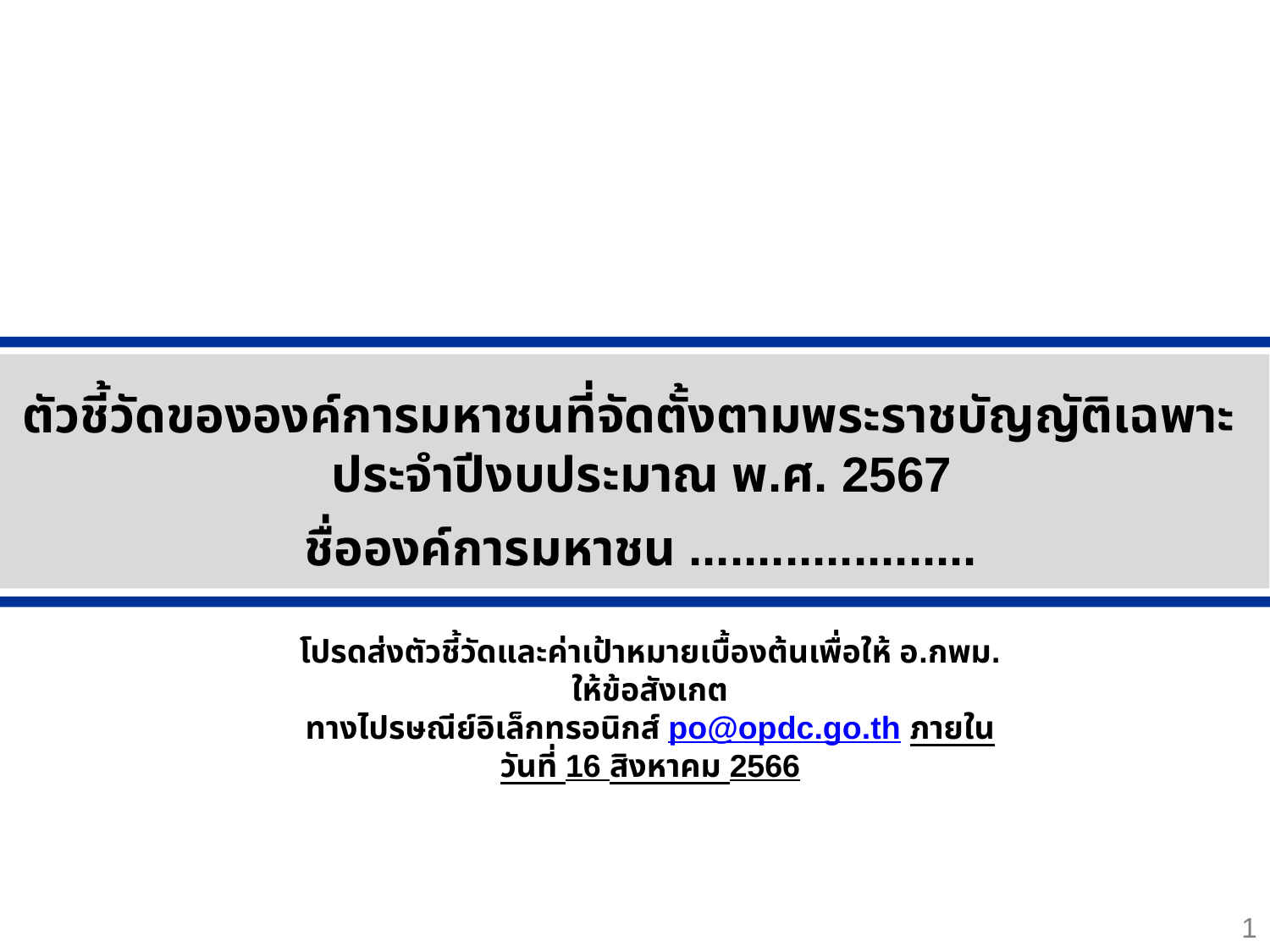

ตัวชี้วัดขององค์การมหาชนที่จัดตั้งตามพระราชบัญญัติเฉพาะ
 ประจำปีงบประมาณ พ.ศ. 2567
  ชื่อองค์การมหาชน .....................
โปรดส่งตัวชี้วัดและค่าเป้าหมายเบื้องต้นเพื่อให้ อ.กพม. ให้ข้อสังเกต
ทางไปรษณีย์อิเล็กทรอนิกส์ po@opdc.go.th ภายในวันที่ 16 สิงหาคม 2566
1